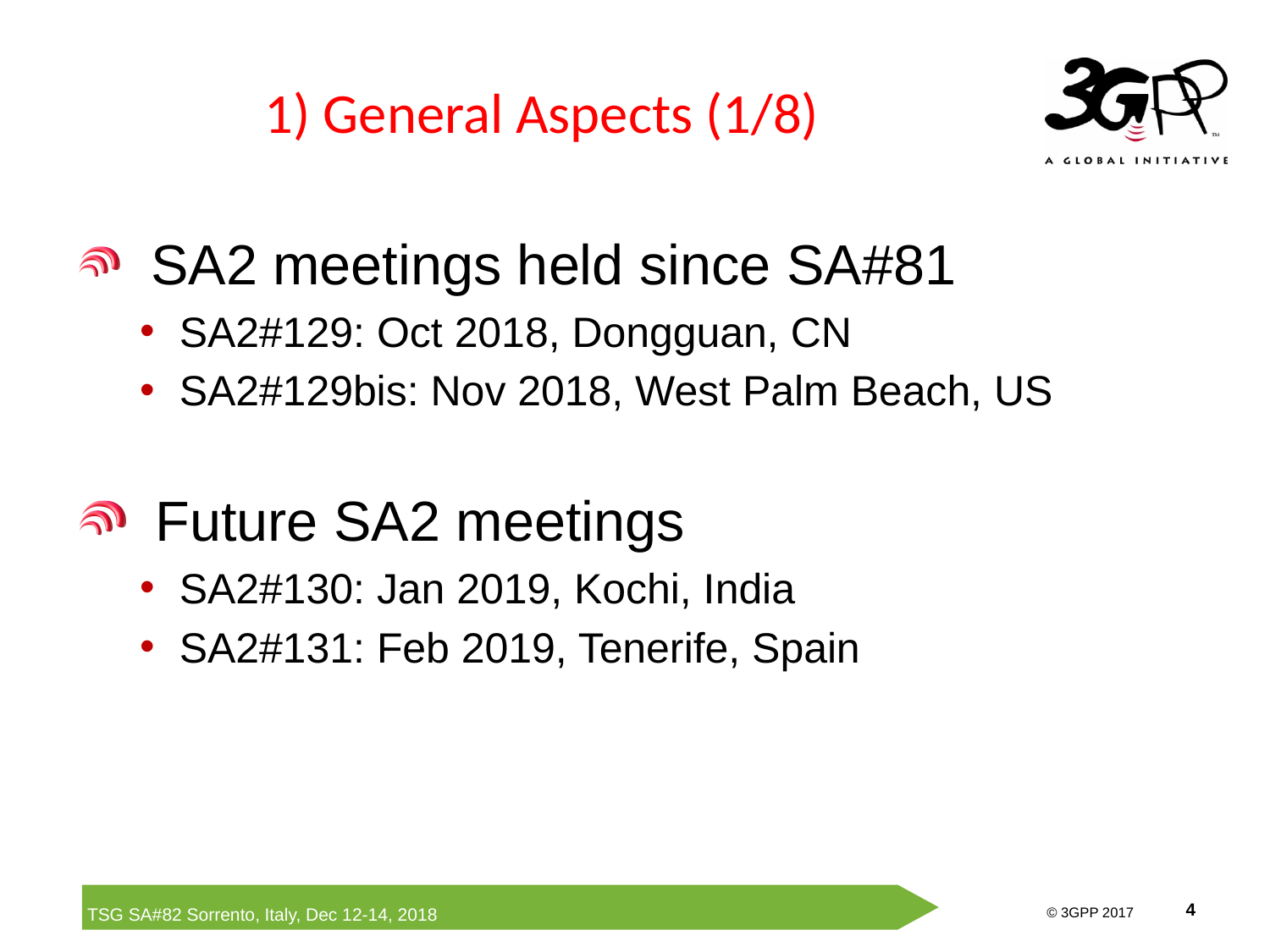

# 1) General Aspects (1/8)
 SA2 meetings held since SA#81
SA2#129: Oct 2018, Dongguan, CN
SA2#129bis: Nov 2018, West Palm Beach, US

 Future SA2 meetings
SA2#130: Jan 2019, Kochi, India
SA2#131: Feb 2019, Tenerife, Spain